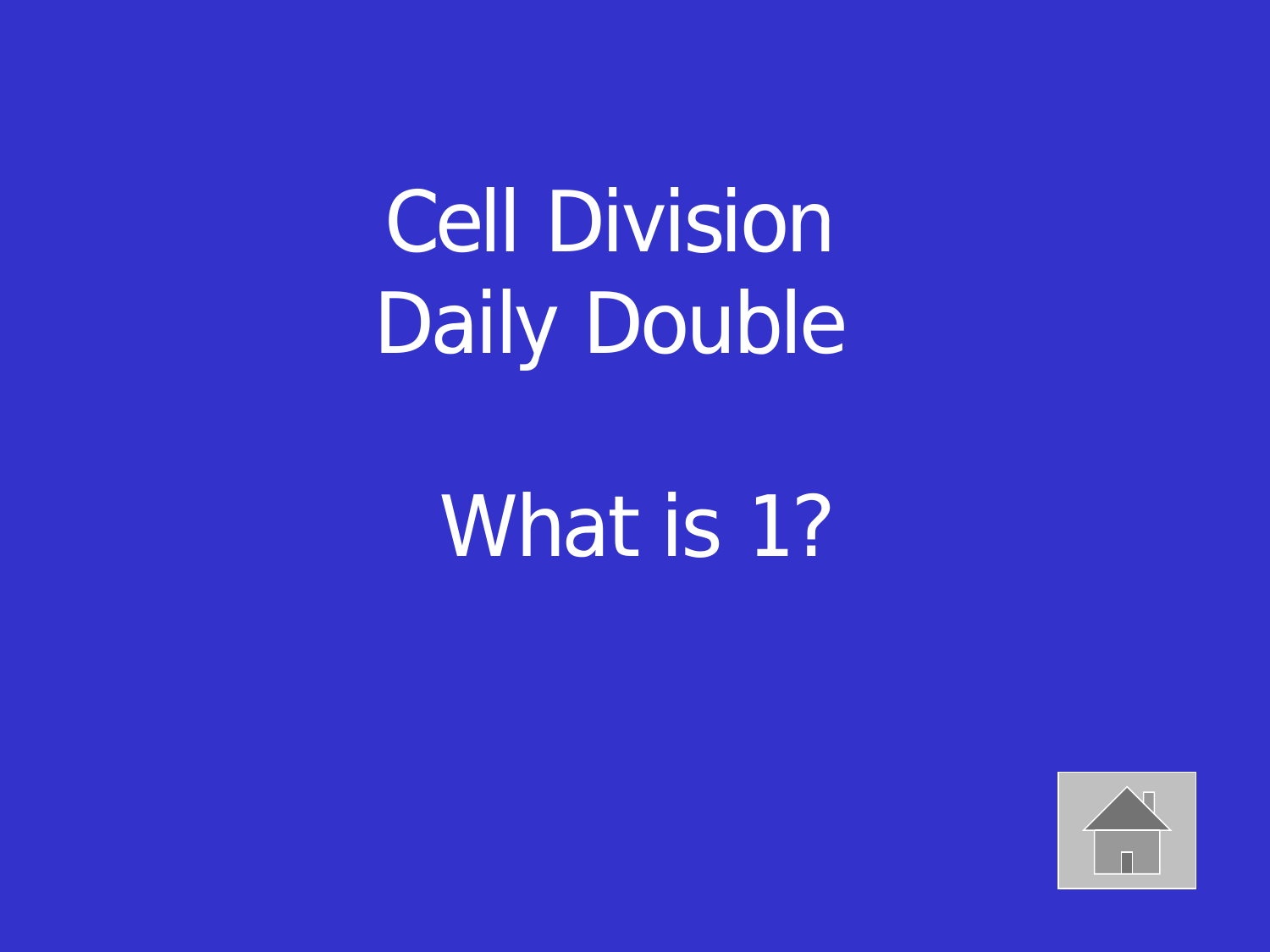

# Cell Division Daily Double What is 1?